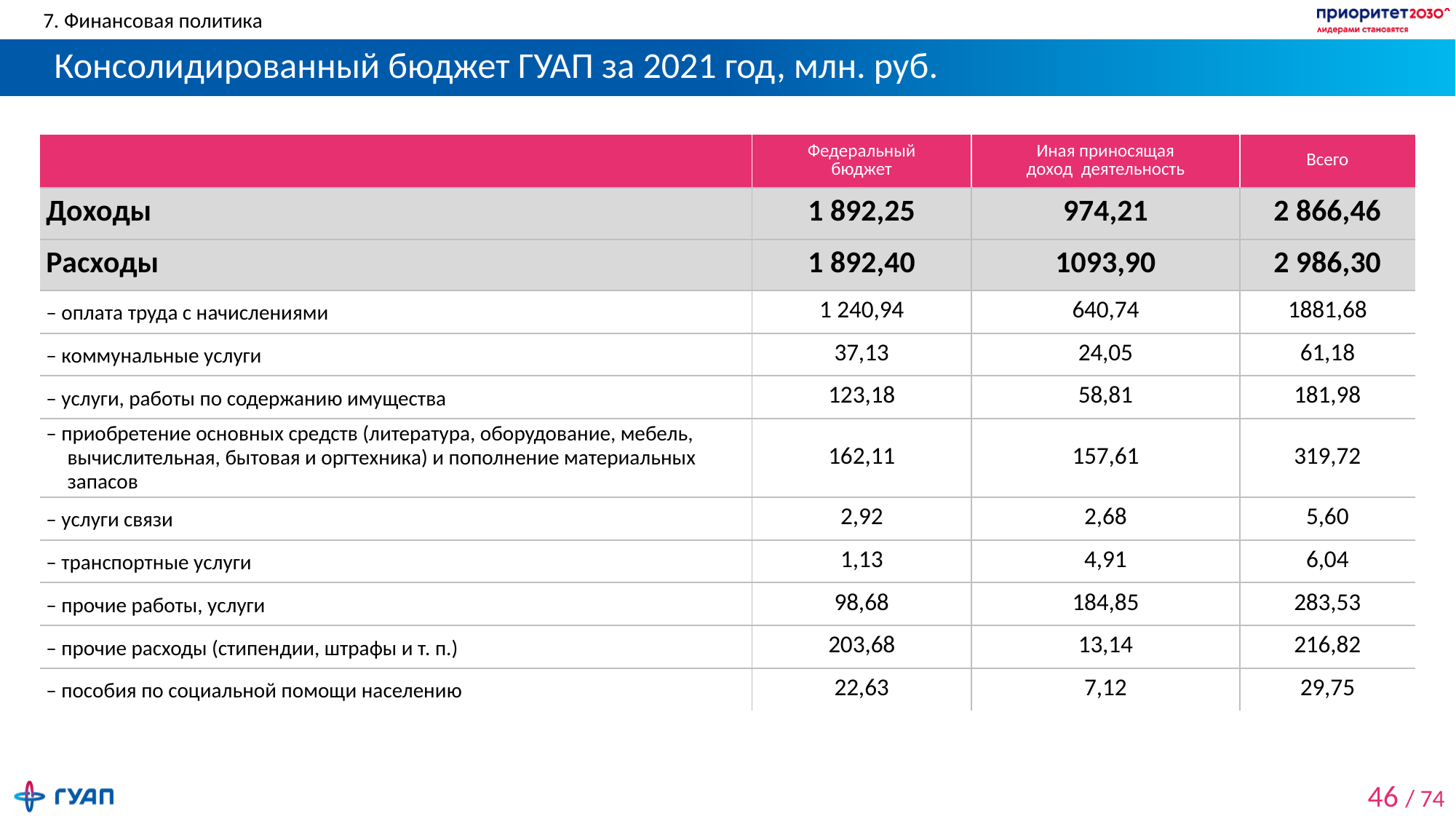

7. Финансовая политика
# Консолидированный бюджет ГУАП за 2021 год, млн. руб.
|  | Федеральный бюджет | Иная приносящая доход деятельность | Всего |
| --- | --- | --- | --- |
| Доходы | 1 892,25 | 974,21 | 2 866,46 |
| Расходы | 1 892,40 | 1093,90 | 2 986,30 |
| – оплата труда с начислениями | 1 240,94 | 640,74 | 1881,68 |
| – коммунальные услуги | 37,13 | 24,05 | 61,18 |
| – услуги, работы по содержанию имущества | 123,18 | 58,81 | 181,98 |
| – приобретение основных средств (литература, оборудование, мебель, вычислительная, бытовая и оргтехника) и пополнение материальных запасов | 162,11 | 157,61 | 319,72 |
| – услуги связи | 2,92 | 2,68 | 5,60 |
| – транспортные услуги | 1,13 | 4,91 | 6,04 |
| – прочие работы, услуги | 98,68 | 184,85 | 283,53 |
| – прочие расходы (стипендии, штрафы и т. п.) | 203,68 | 13,14 | 216,82 |
| – пособия по социальной помощи населению | 22,63 | 7,12 | 29,75 |